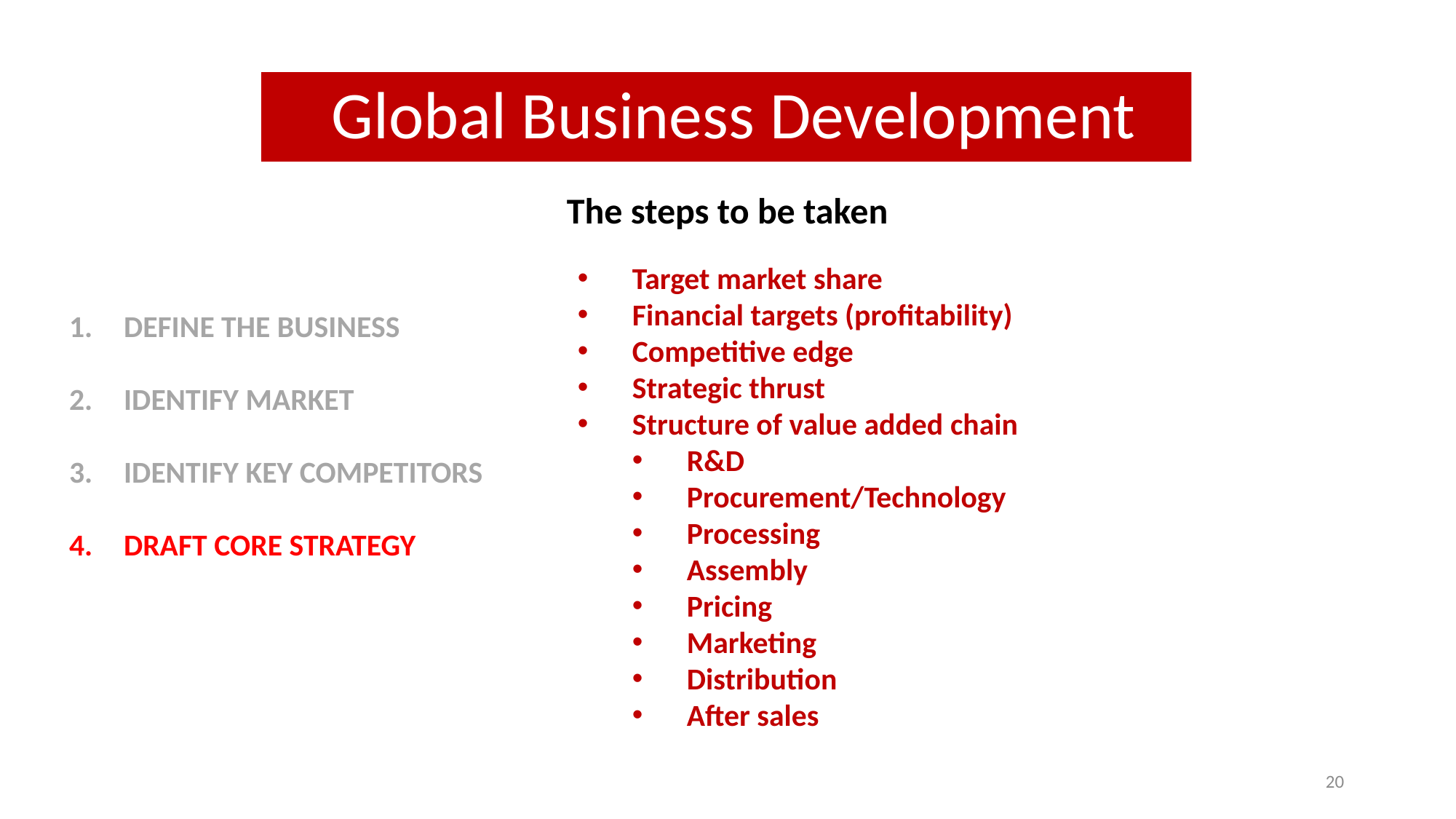

# Global Business Development
The steps to be taken
Target market share
Financial targets (profitability)
Competitive edge
Strategic thrust
Structure of value added chain
R&D
Procurement/Technology
Processing
Assembly
Pricing
Marketing
Distribution
After sales
DEFINE THE BUSINESS

IDENTIFY MARKET

IDENTIFY KEY COMPETITORS

DRAFT CORE STRATEGY

20